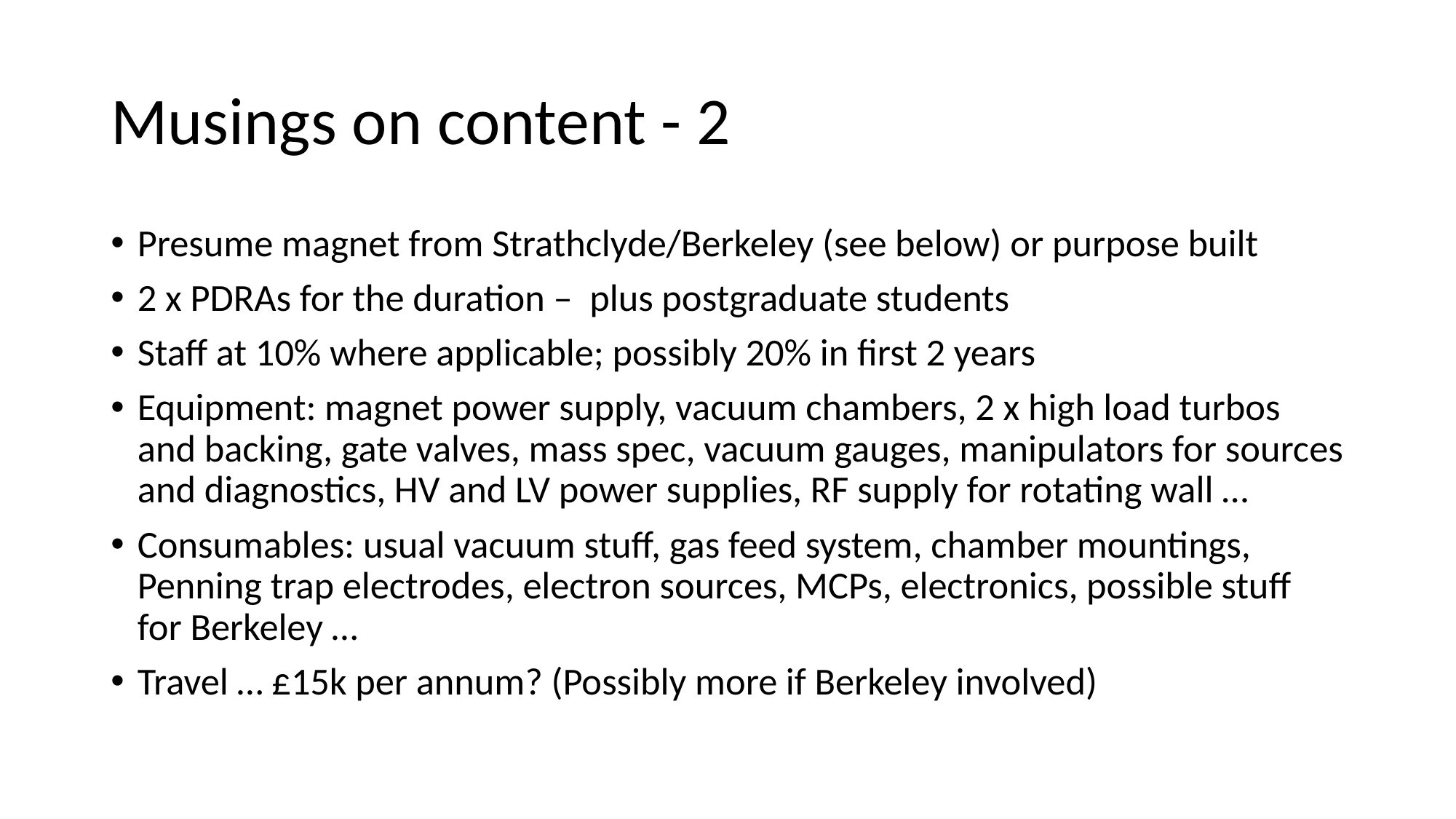

# Musings on content - 2
Presume magnet from Strathclyde/Berkeley (see below) or purpose built
2 x PDRAs for the duration –  plus postgraduate students
Staff at 10% where applicable; possibly 20% in first 2 years
Equipment: magnet power supply, vacuum chambers, 2 x high load turbos and backing, gate valves, mass spec, vacuum gauges, manipulators for sources and diagnostics, HV and LV power supplies, RF supply for rotating wall …
Consumables: usual vacuum stuff, gas feed system, chamber mountings, Penning trap electrodes, electron sources, MCPs, electronics, possible stuff for Berkeley …
Travel … £15k per annum? (Possibly more if Berkeley involved)